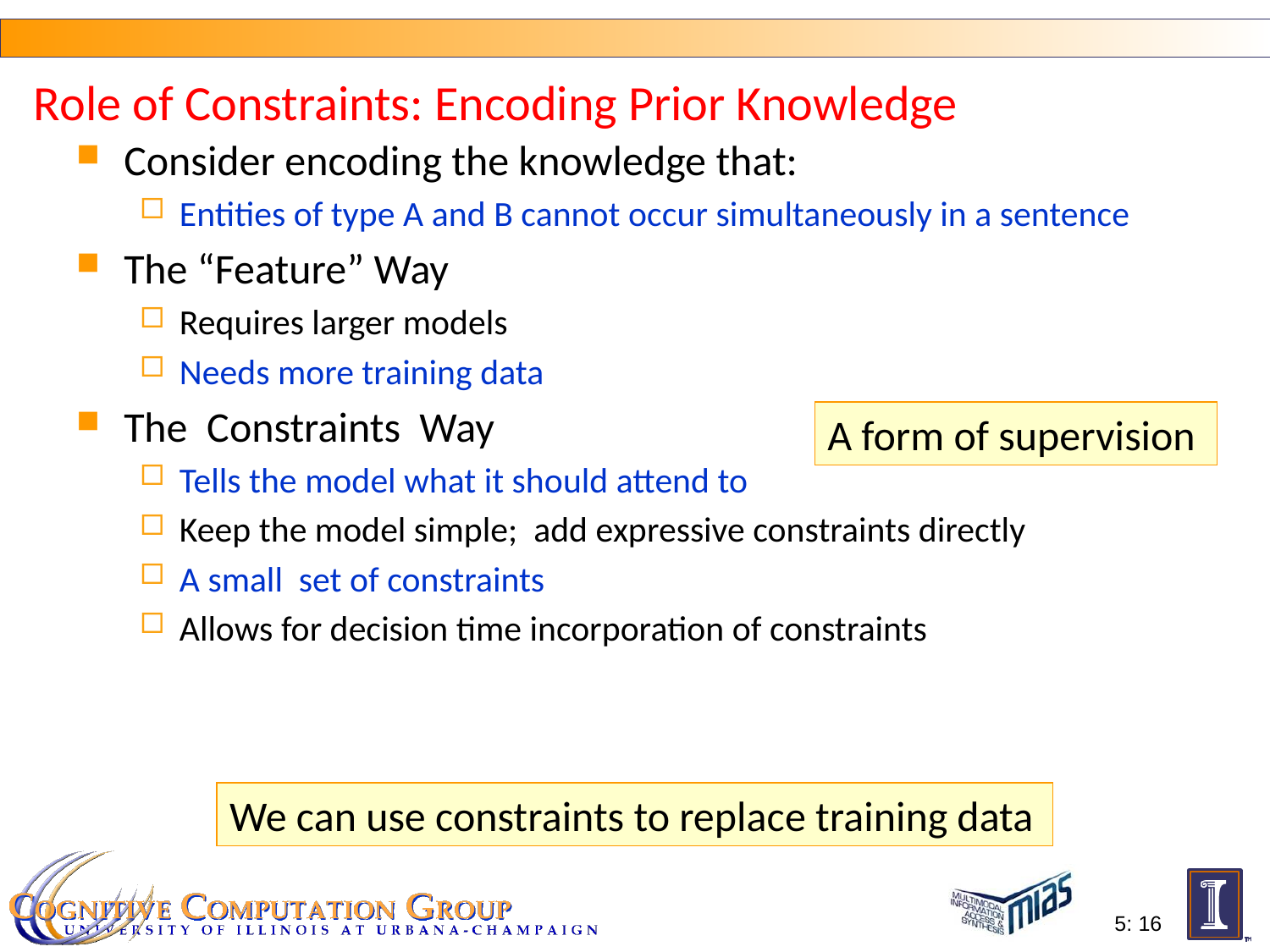

# Role of Constraints: Encoding Prior Knowledge
Consider encoding the knowledge that:
Entities of type A and B cannot occur simultaneously in a sentence
The “Feature” Way
Requires larger models
Needs more training data
The  Constraints  Way
Tells the model what it should attend to
Keep the model simple;  add expressive constraints directly
A small  set of constraints
Allows for decision time incorporation of constraints
A form of supervision
We can use constraints to replace training data
5: 16